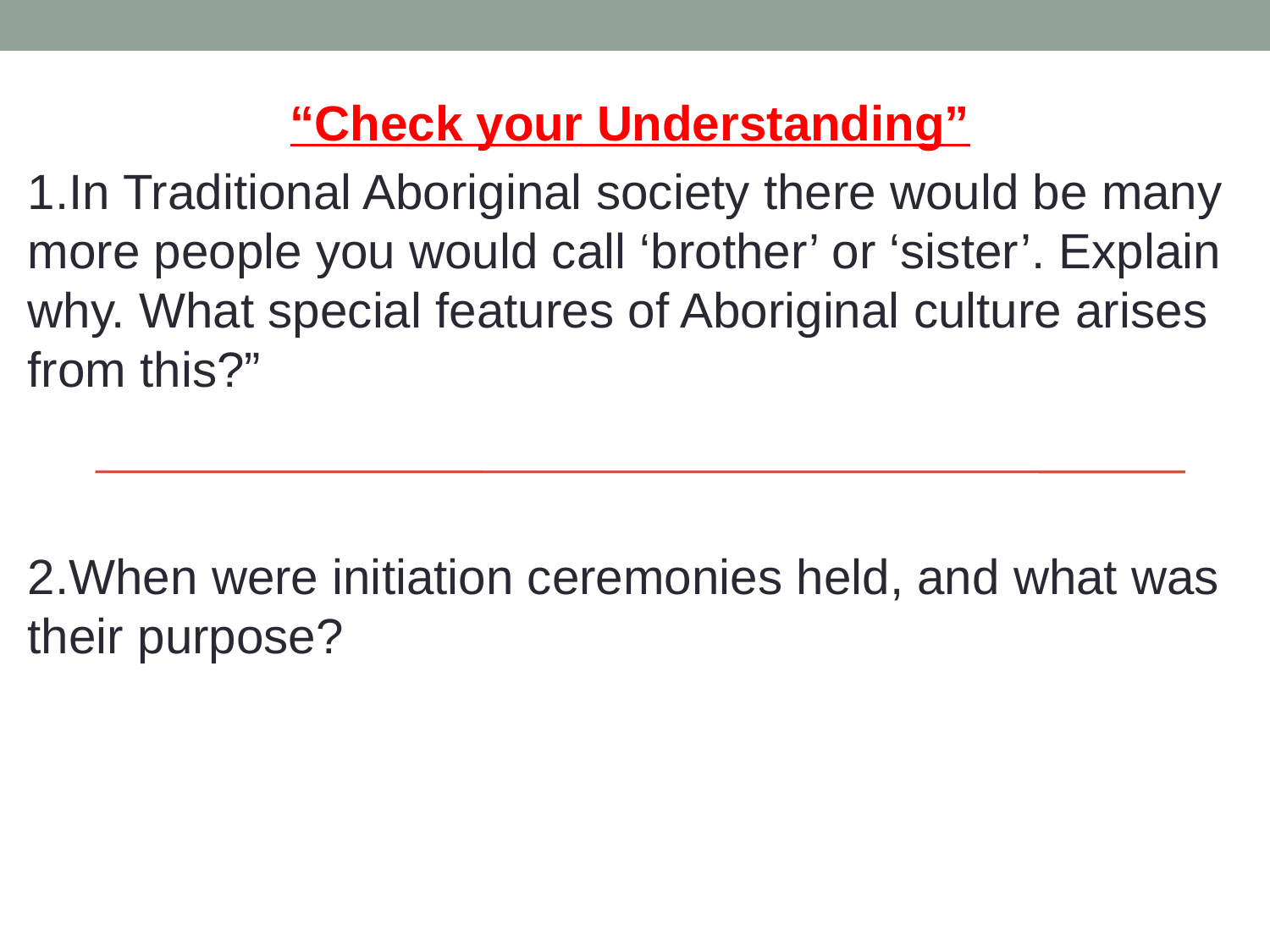

“Check your Understanding”
1.In Traditional Aboriginal society there would be many more people you would call ‘brother’ or ‘sister’. Explain why. What special features of Aboriginal culture arises from this?”

2.When were initiation ceremonies held, and what was their purpose?